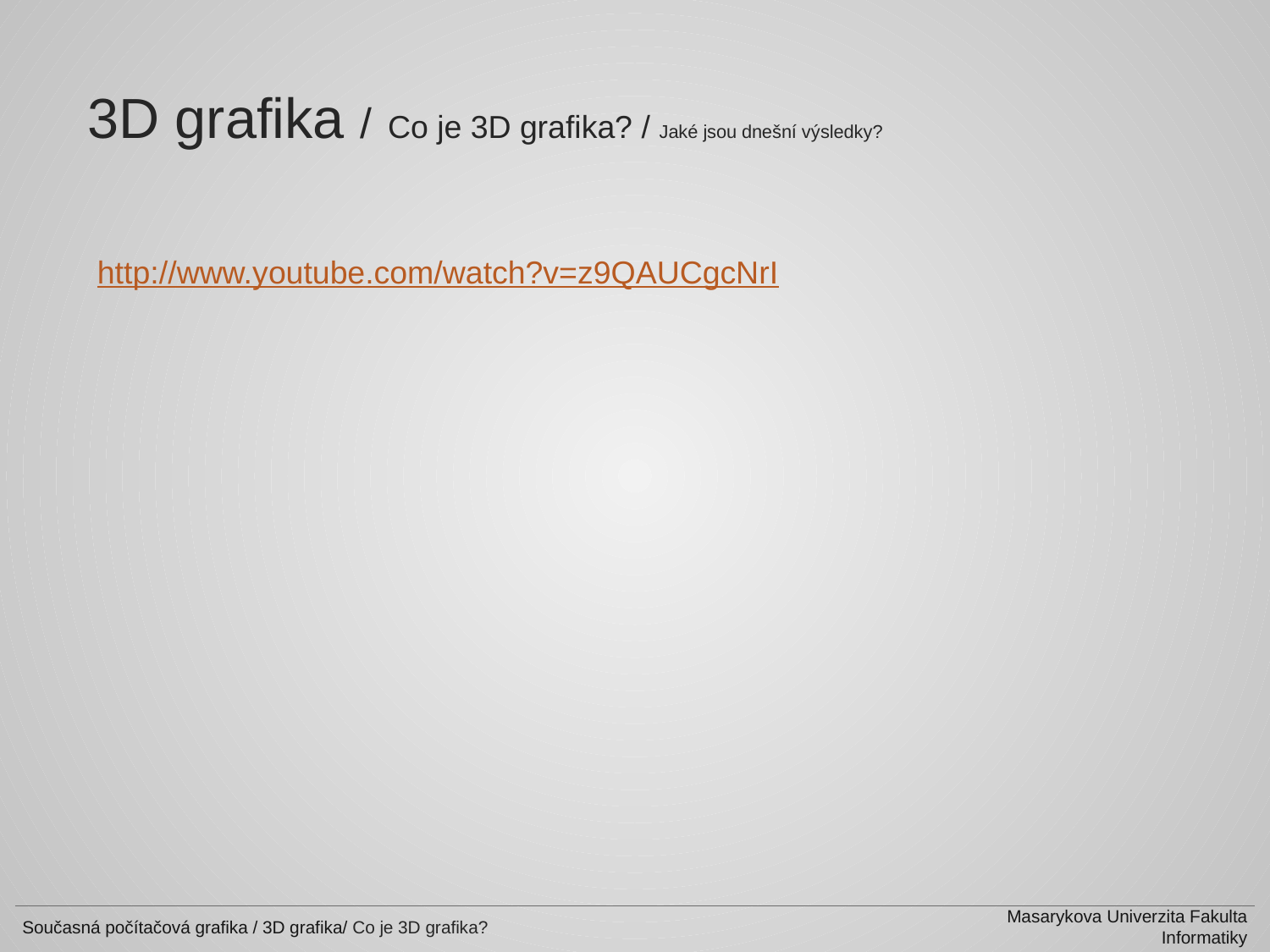

3D grafika / Co je 3D grafika? / Jaké jsou dnešní výsledky?
http://www.youtube.com/watch?v=z9QAUCgcNrI
Současná počítačová grafika / 3D grafika/ Co je 3D grafika?
Masarykova Univerzita Fakulta Informatiky